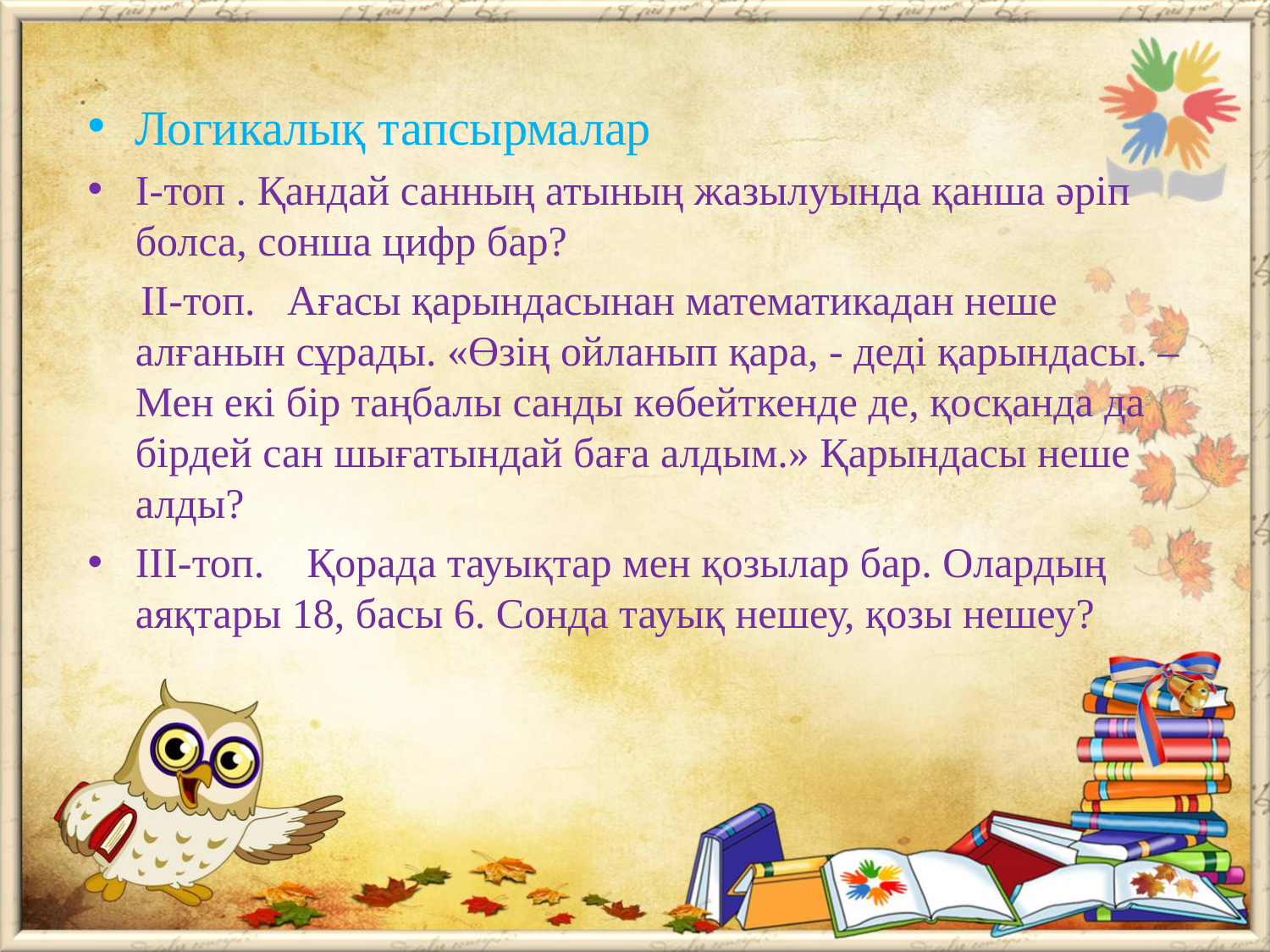

Логикалық тапсырмалар
І-топ . Қандай санның атының жазылуында қанша әріп болса, сонша цифр бар?
     ІІ-топ.   Ағасы қарындасынан математикадан неше алғанын сұрады. «Өзің ойланып қара, - деді қарындасы. – Мен екі бір таңбалы санды көбейткенде де, қосқанда да бірдей сан шығатындай баға алдым.» Қарындасы неше алды?
ІІІ-топ.    Қорада тауықтар мен қозылар бар. Олардың аяқтары 18, басы 6. Сонда тауық нешеу, қозы нешеу?
#